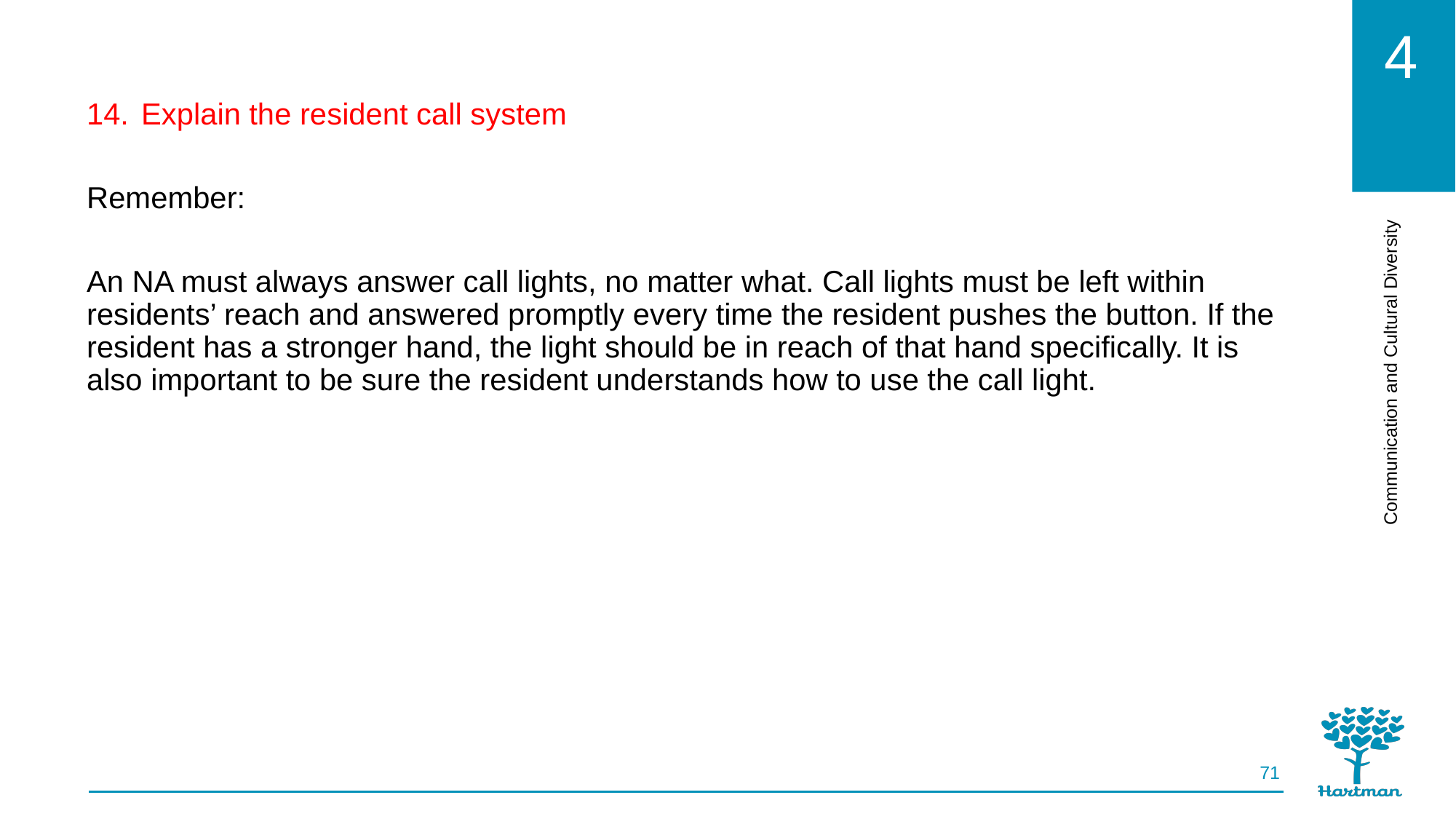

Explain the resident call system

Remember:

An NA must always answer call lights, no matter what. Call lights must be left within residents’ reach and answered promptly every time the resident pushes the button. If the resident has a stronger hand, the light should be in reach of that hand specifically. It is also important to be sure the resident understands how to use the call light.

71